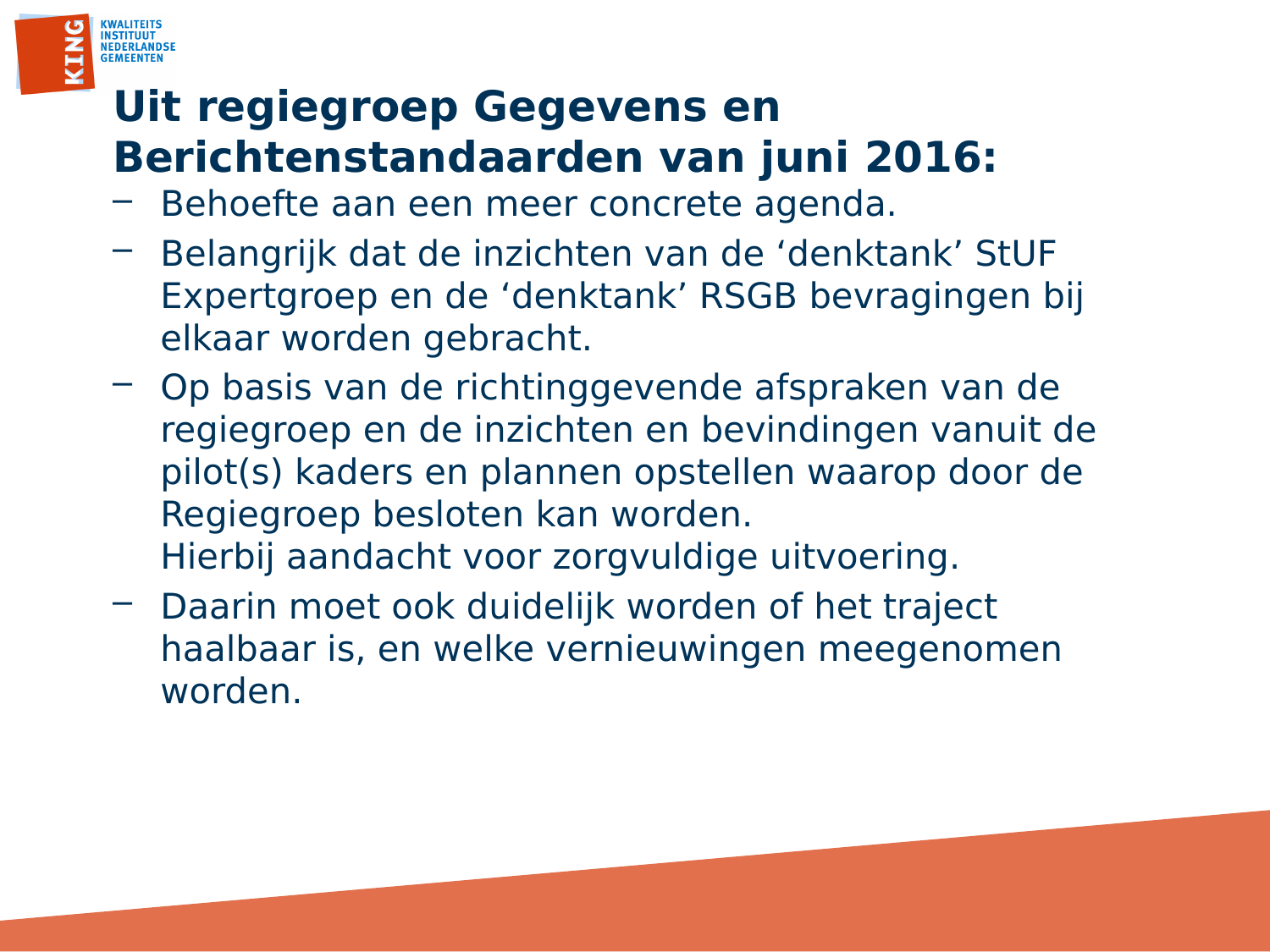

# Uit regiegroep Gegevens en Berichtenstandaarden van juni 2016:
Behoefte aan een meer concrete agenda.
Belangrijk dat de inzichten van de ‘denktank’ StUF Expertgroep en de ‘denktank’ RSGB bevragingen bij elkaar worden gebracht.
Op basis van de richtinggevende afspraken van de regiegroep en de inzichten en bevindingen vanuit de pilot(s) kaders en plannen opstellen waarop door de Regiegroep besloten kan worden.
Hierbij aandacht voor zorgvuldige uitvoering.
Daarin moet ook duidelijk worden of het traject haalbaar is, en welke vernieuwingen meegenomen worden.